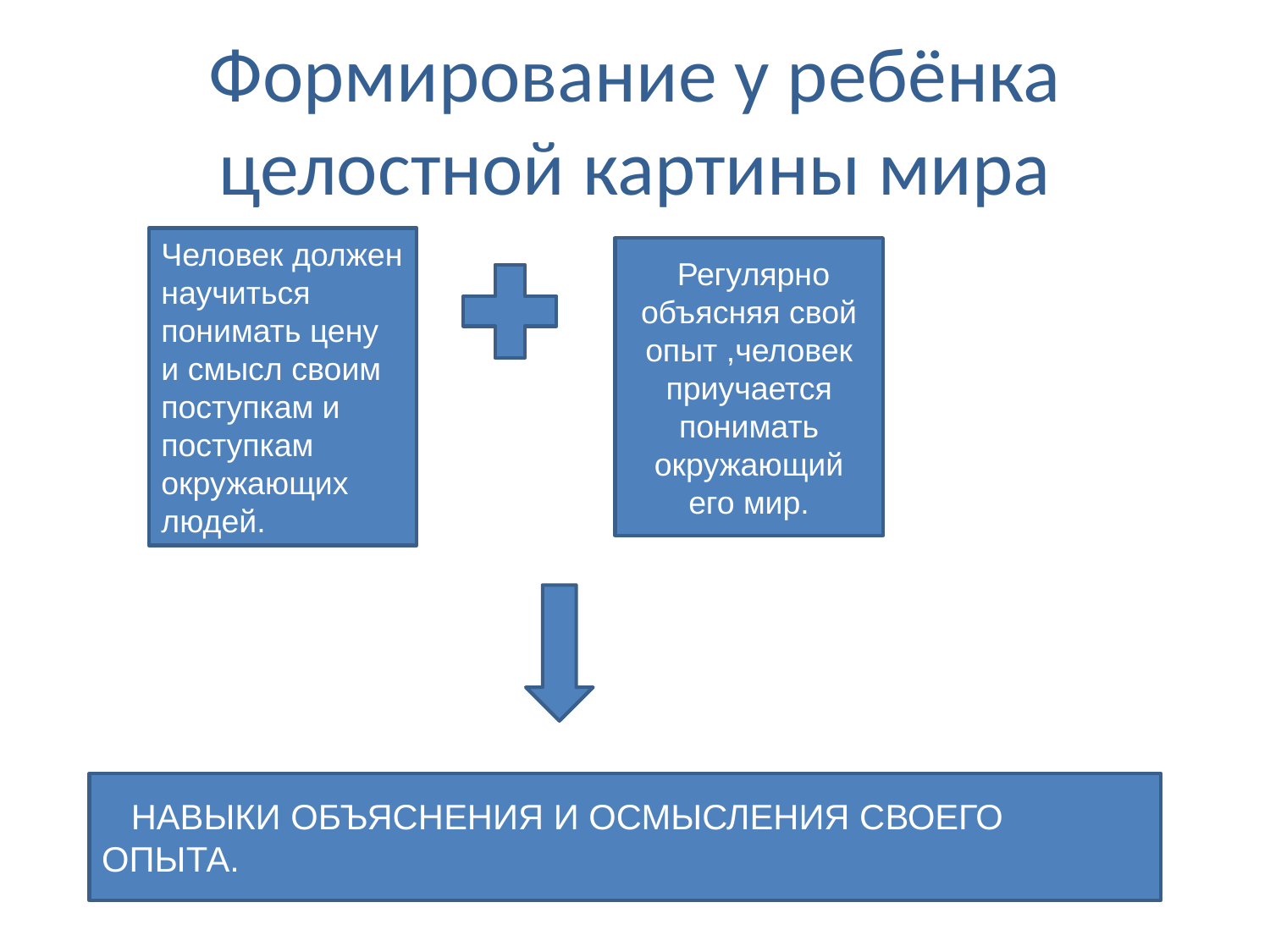

# Формирование у ребёнка целостной картины мира

                                            +

Человек должен научиться понимать цену и смысл своим поступкам и поступкам окружающих людей.
 Регулярно объясняя свой опыт ,человек приучается понимать окружающий его мир.

   НАВЫКИ ОБЪЯСНЕНИЯ И ОСМЫСЛЕНИЯ СВОЕГО ОПЫТА.